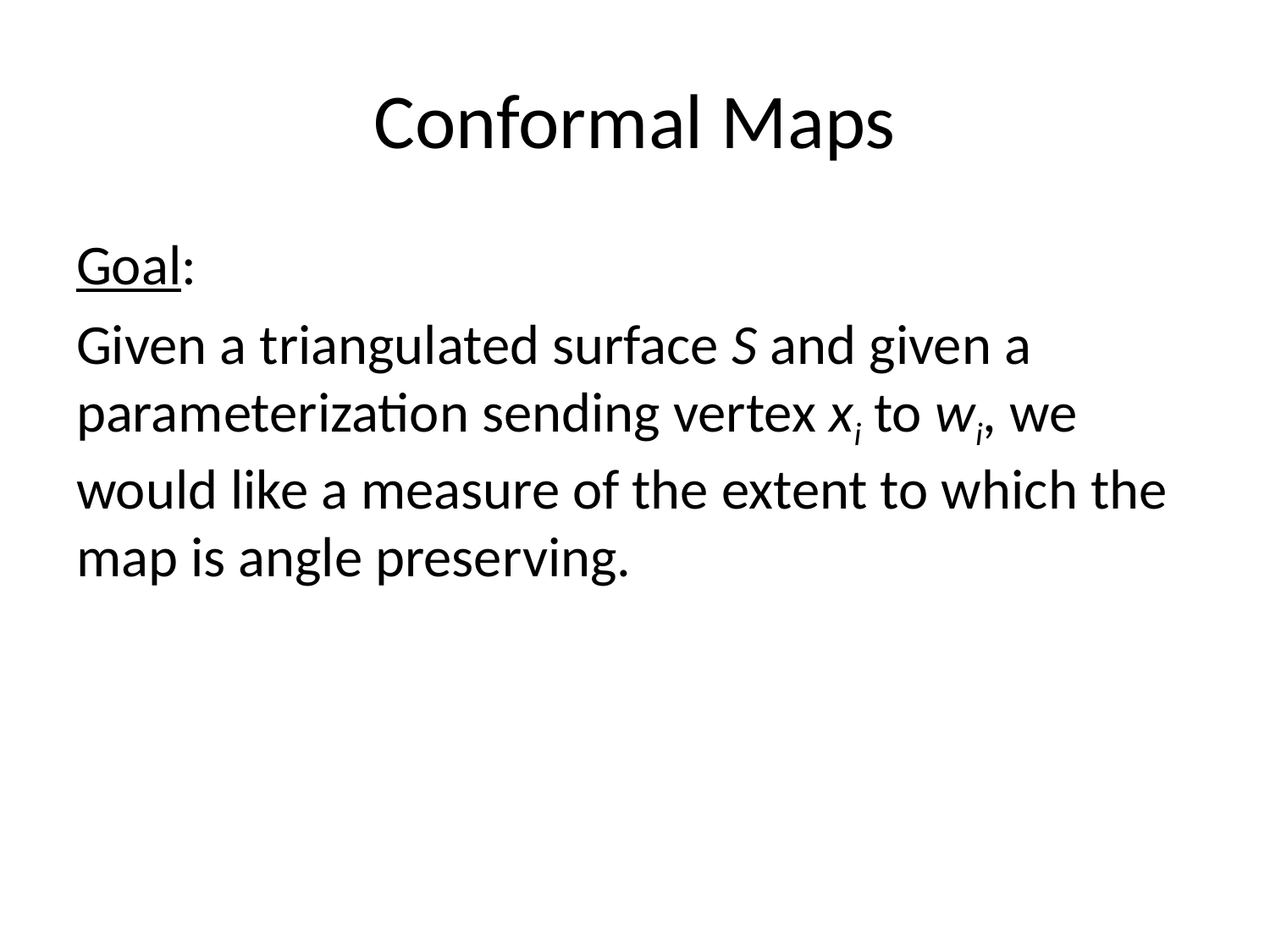

# Conformal Maps
Goal:
Given a triangulated surface S and given a parameterization sending vertex xi to wi, we would like a measure of the extent to which the map is angle preserving.